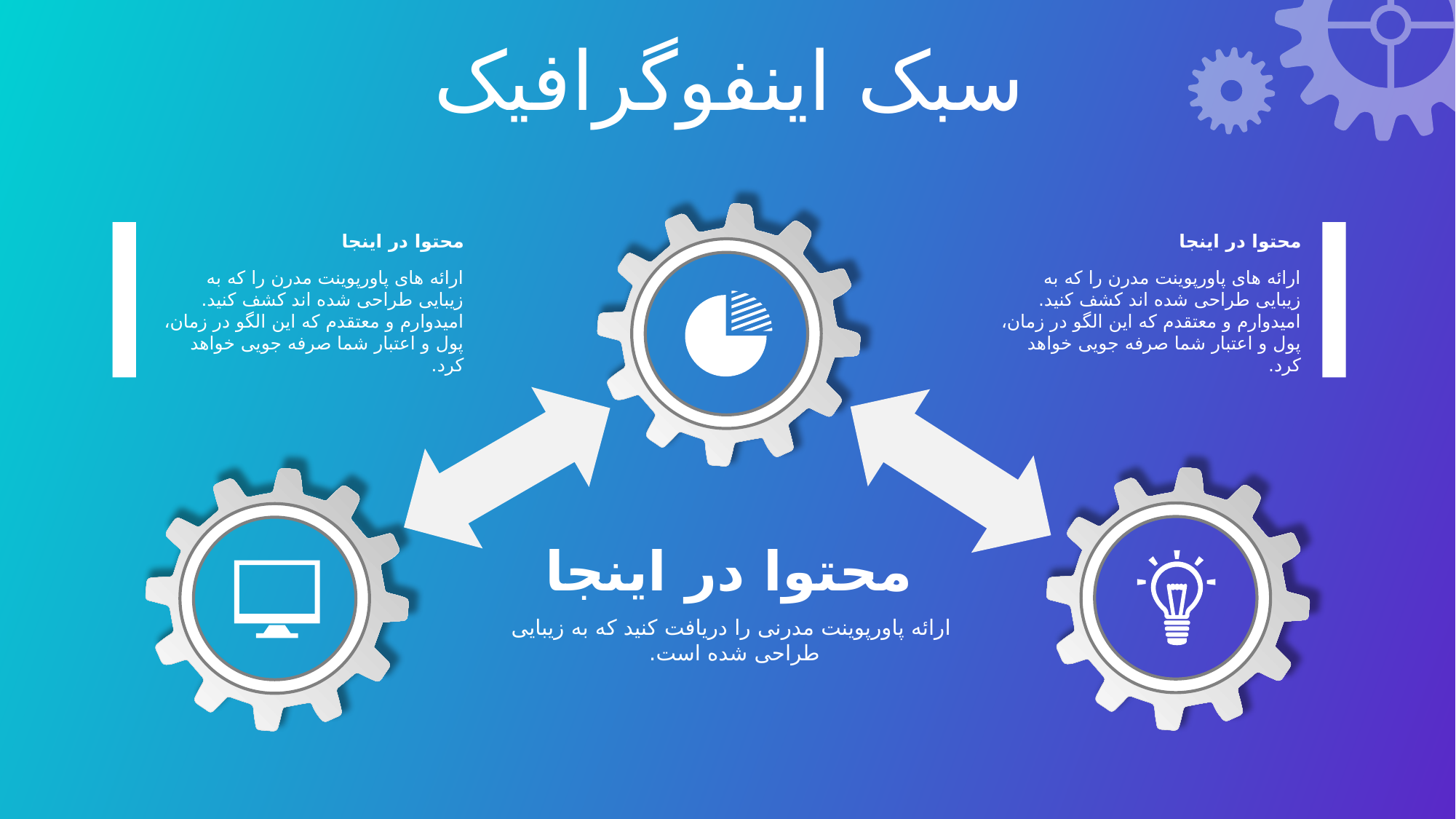

سبک اینفوگرافیک

محتوا در اینجا
ارائه های پاورپوینت مدرن را که به زیبایی طراحی شده اند کشف کنید. امیدوارم و معتقدم که این الگو در زمان، پول و اعتبار شما صرفه جویی خواهد کرد.
محتوا در اینجا
ارائه های پاورپوینت مدرن را که به زیبایی طراحی شده اند کشف کنید. امیدوارم و معتقدم که این الگو در زمان، پول و اعتبار شما صرفه جویی خواهد کرد.

محتوا در اینجا
ارائه پاورپوینت مدرنی را دریافت کنید که به زیبایی طراحی شده است.